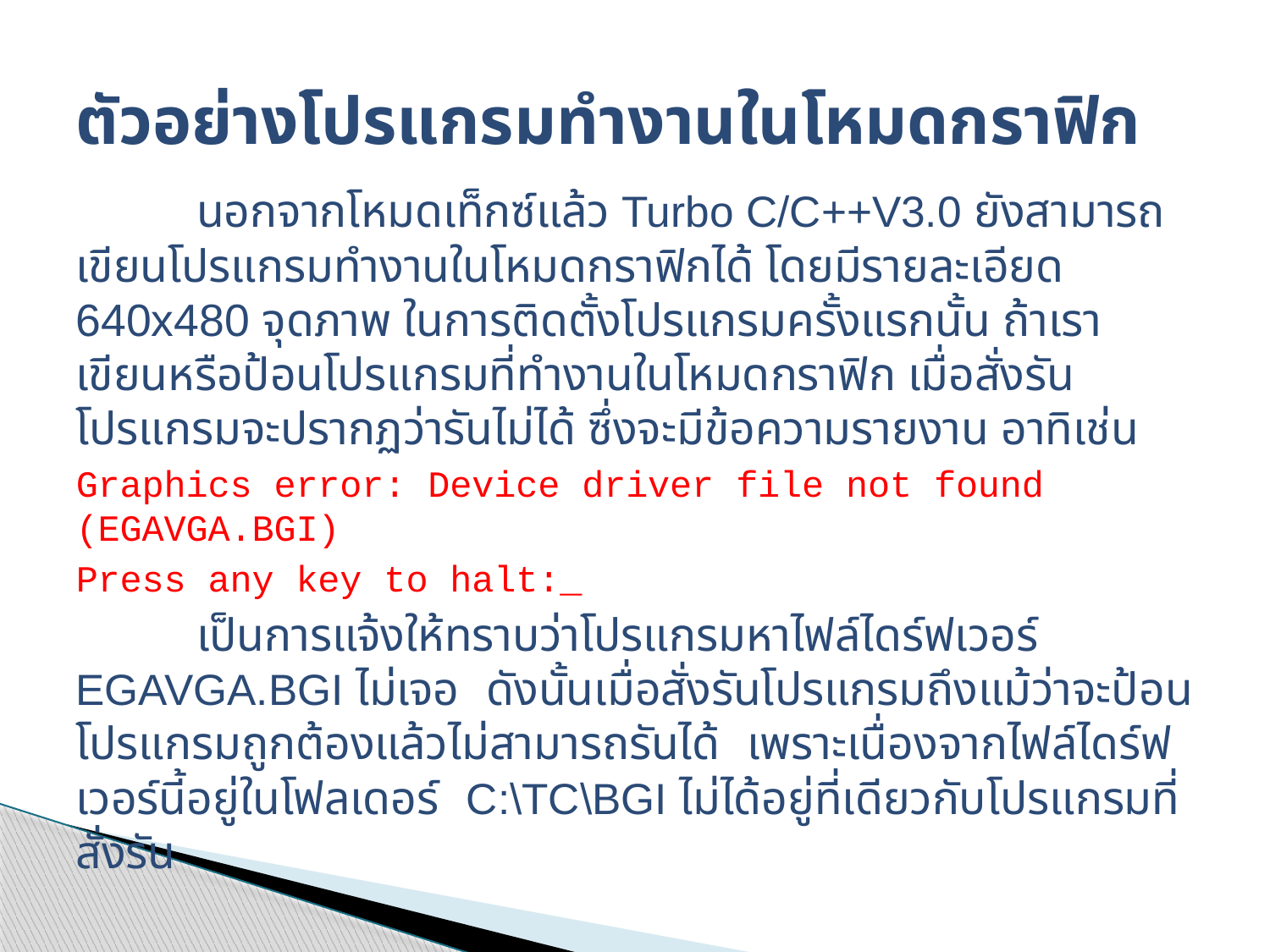

# ตัวอย่างโปรแกรมทำงานในโหมดกราฟิก
	นอกจากโหมดเท็กซ์แล้ว Turbo C/C++V3.0 ยังสามารถเขียนโปรแกรมทำงานในโหมดกราฟิกได้ โดยมีรายละเอียด 640x480 จุดภาพ ในการติดตั้งโปรแกรมครั้งแรกนั้น ถ้าเราเขียนหรือป้อนโปรแกรมที่ทำงานในโหมดกราฟิก เมื่อสั่งรันโปรแกรมจะปรากฏว่ารันไม่ได้ ซึ่งจะมีข้อความรายงาน อาทิเช่น
Graphics error: Device driver file not found (EGAVGA.BGI)
Press any key to halt:_
	เป็นการแจ้งให้ทราบว่าโปรแกรมหาไฟล์ไดร์ฟเวอร์ EGAVGA.BGI ไม่เจอ ดังนั้นเมื่อสั่งรันโปรแกรมถึงแม้ว่าจะป้อนโปรแกรมถูกต้องแล้วไม่สามารถรันได้ เพราะเนื่องจากไฟล์ไดร์ฟเวอร์นี้อยู่ในโฟลเดอร์ C:\TC\BGI ไม่ได้อยู่ที่เดียวกับโปรแกรมที่สั่งรัน